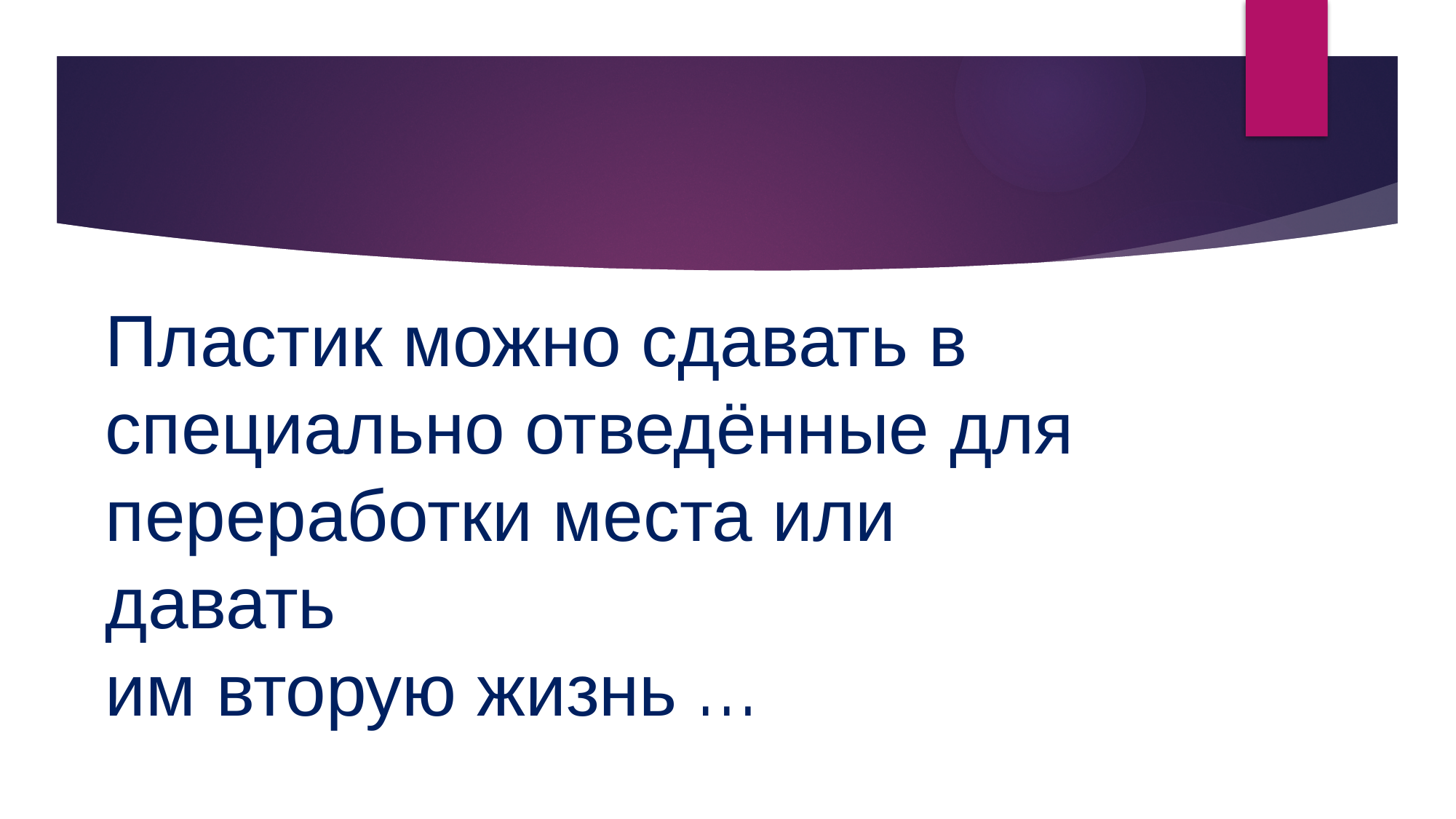

# Пластик можно сдавать в специально отведённые для переработки места или давать им вторую жизнь …